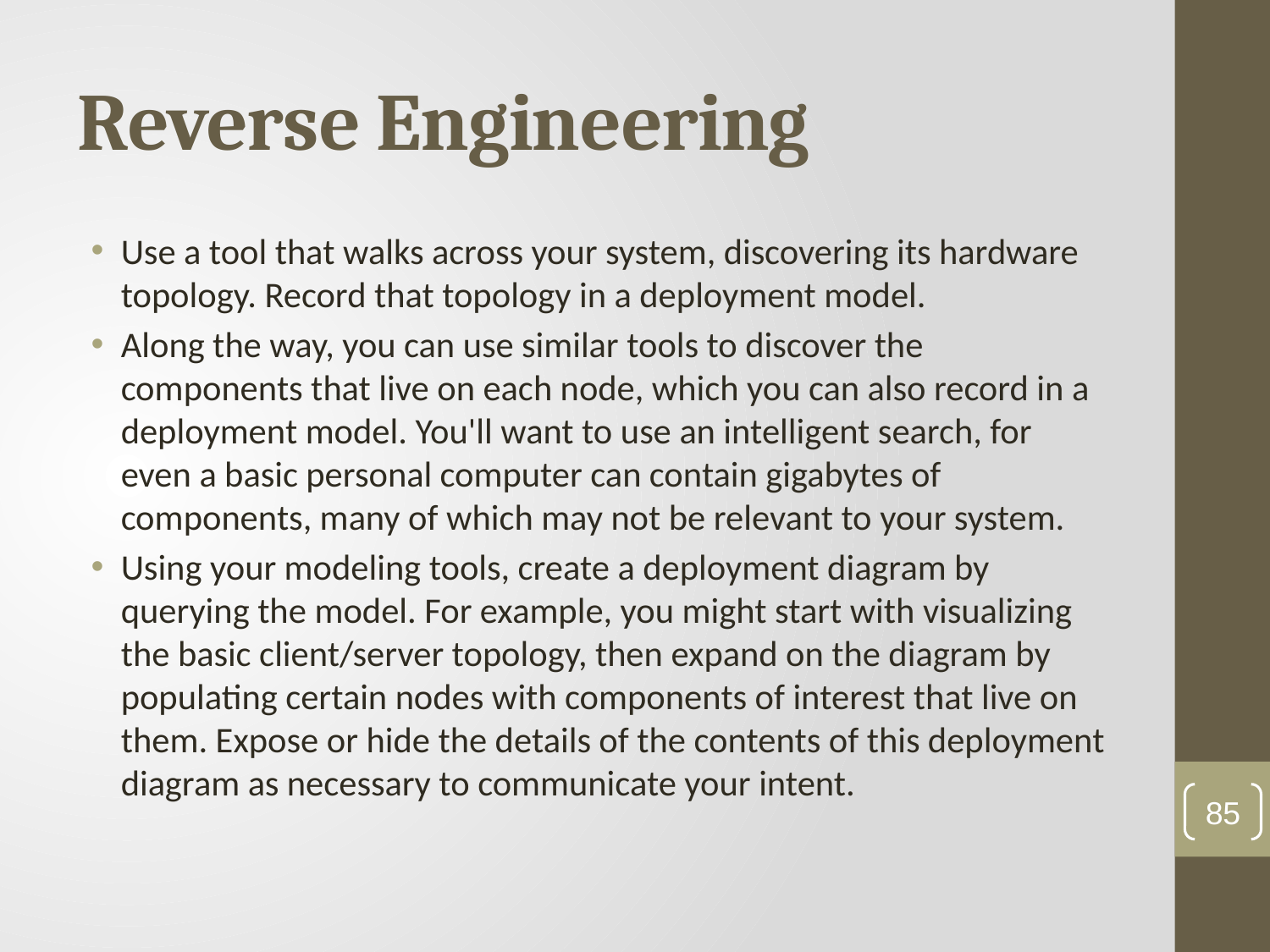

# Reverse Engineering
Use a tool that walks across your system, discovering its hardware topology. Record that topology in a deployment model.
Along the way, you can use similar tools to discover the components that live on each node, which you can also record in a deployment model. You'll want to use an intelligent search, for even a basic personal computer can contain gigabytes of components, many of which may not be relevant to your system.
Using your modeling tools, create a deployment diagram by querying the model. For example, you might start with visualizing the basic client/server topology, then expand on the diagram by populating certain nodes with components of interest that live on them. Expose or hide the details of the contents of this deployment diagram as necessary to communicate your intent.
85